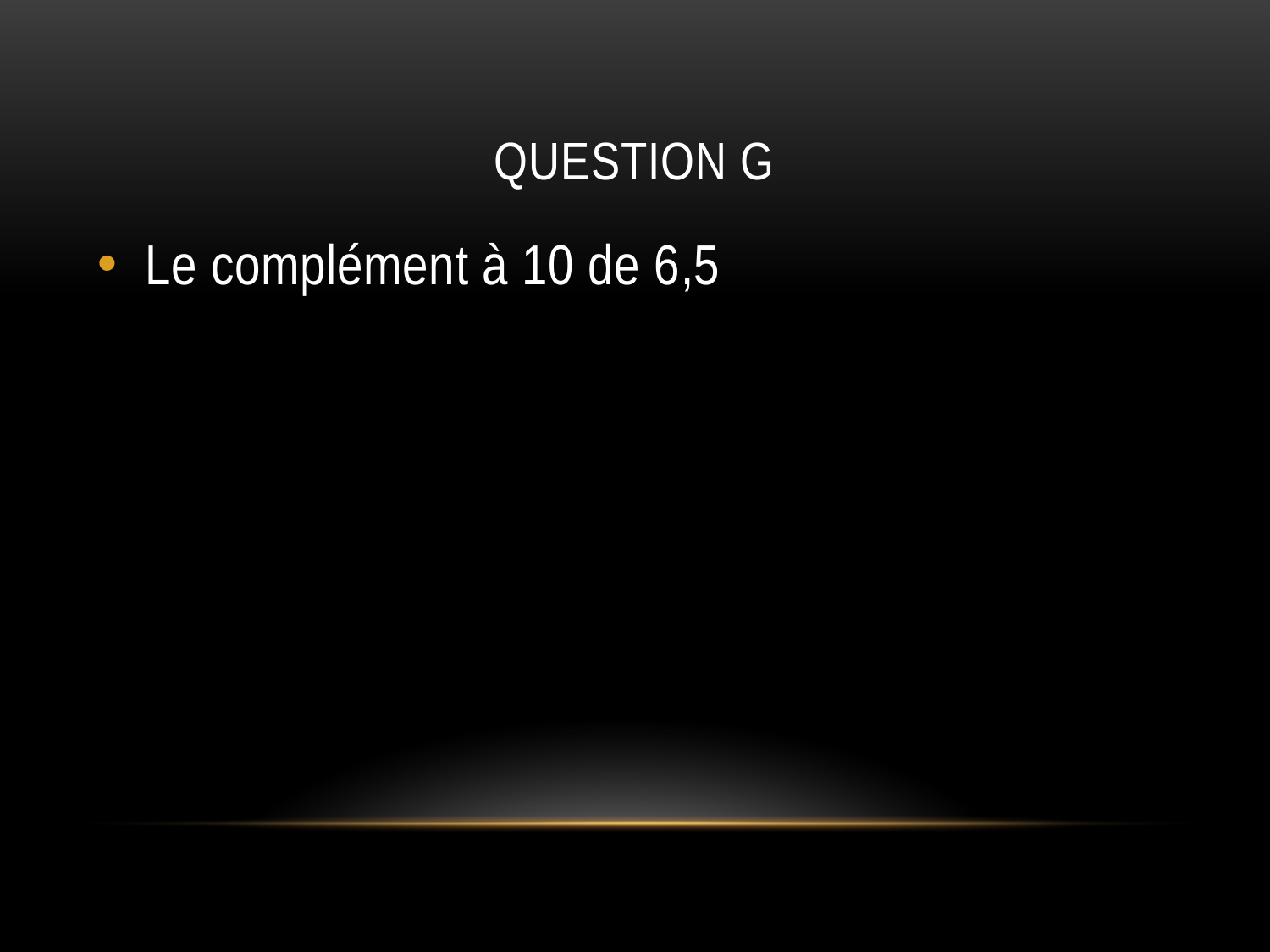

# QUESTION G
Le complément à 10 de 6,5